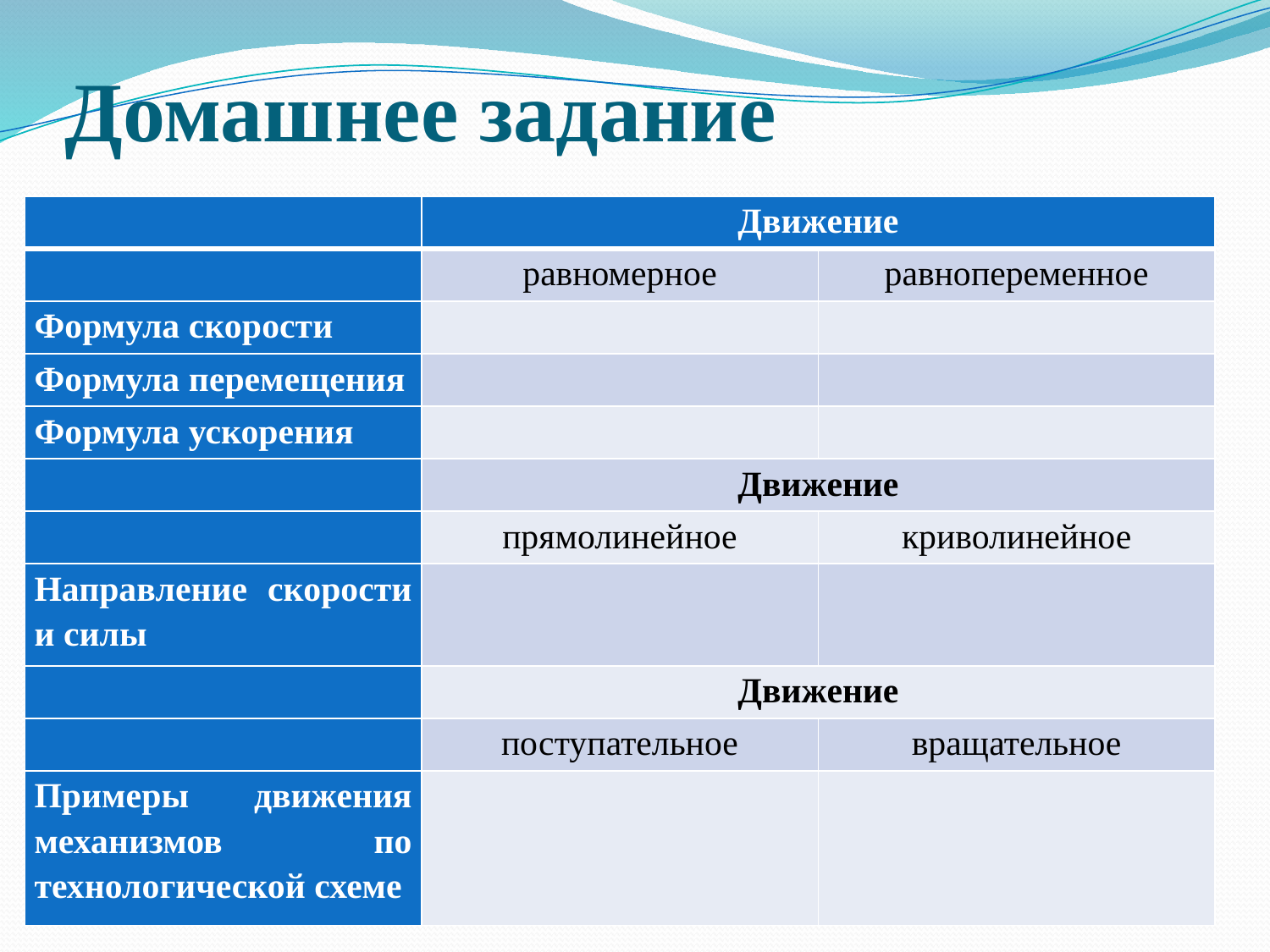

# Домашнее задание
|  | Движение |  |
| --- | --- | --- |
|  | равномерное | равнопеременное |
| Формула скорости |  |  |
| Формула перемещения |  |  |
| Формула ускорения |  |  |
|  | Движение |  |
|  | прямолинейное | криволинейное |
| Направление скорости и силы |  |  |
|  | Движение |  |
|  | поступательное | вращательное |
| Примеры движения механизмов по технологической схеме |  |  |